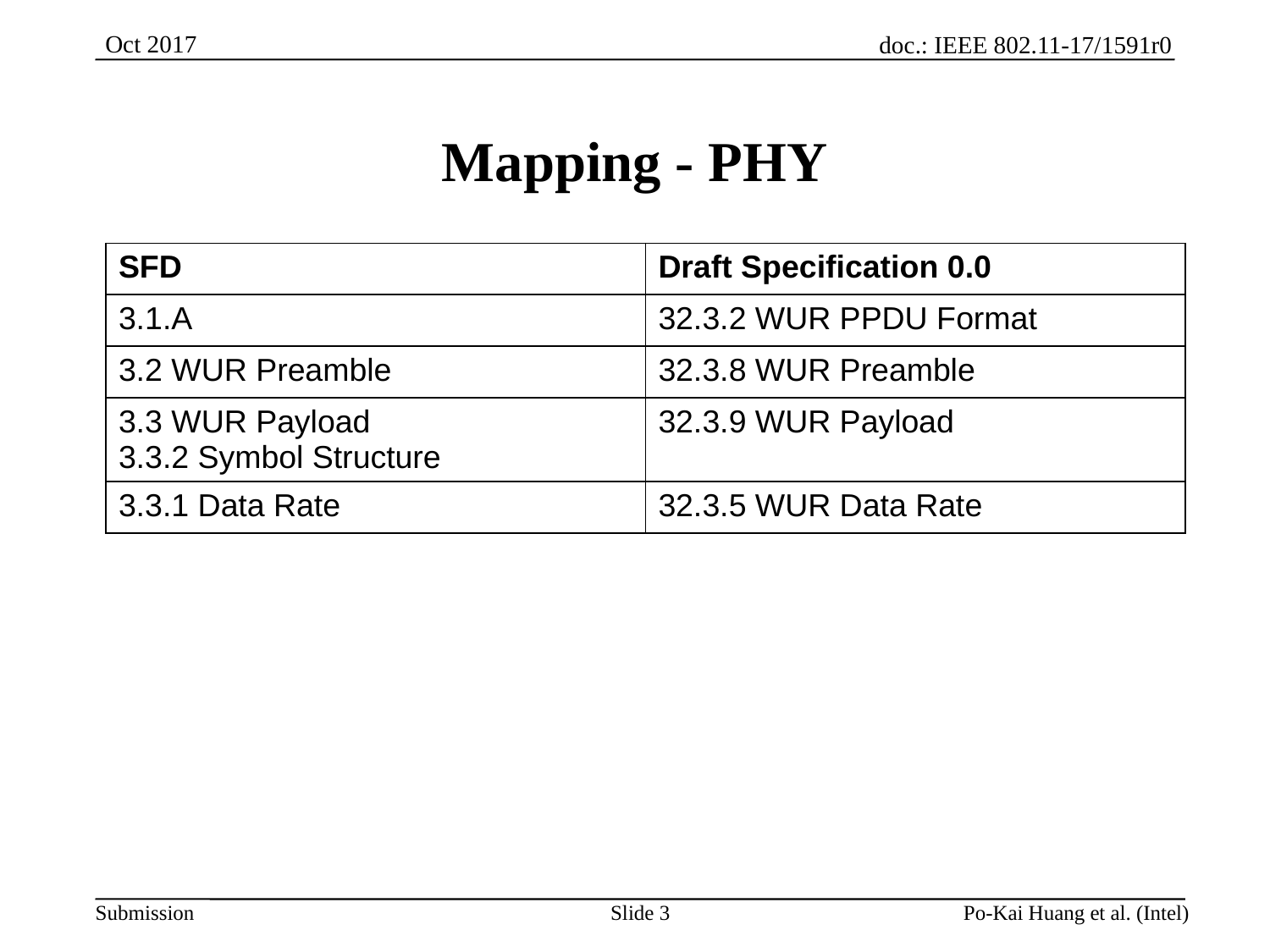

# Mapping - PHY
| SFD | Draft Specification 0.0 |
| --- | --- |
| 3.1.A | 32.3.2 WUR PPDU Format |
| 3.2 WUR Preamble | 32.3.8 WUR Preamble |
| 3.3 WUR Payload 3.3.2 Symbol Structure | 32.3.9 WUR Payload |
| 3.3.1 Data Rate | 32.3.5 WUR Data Rate |
Slide 3
Po-Kai Huang et al. (Intel)